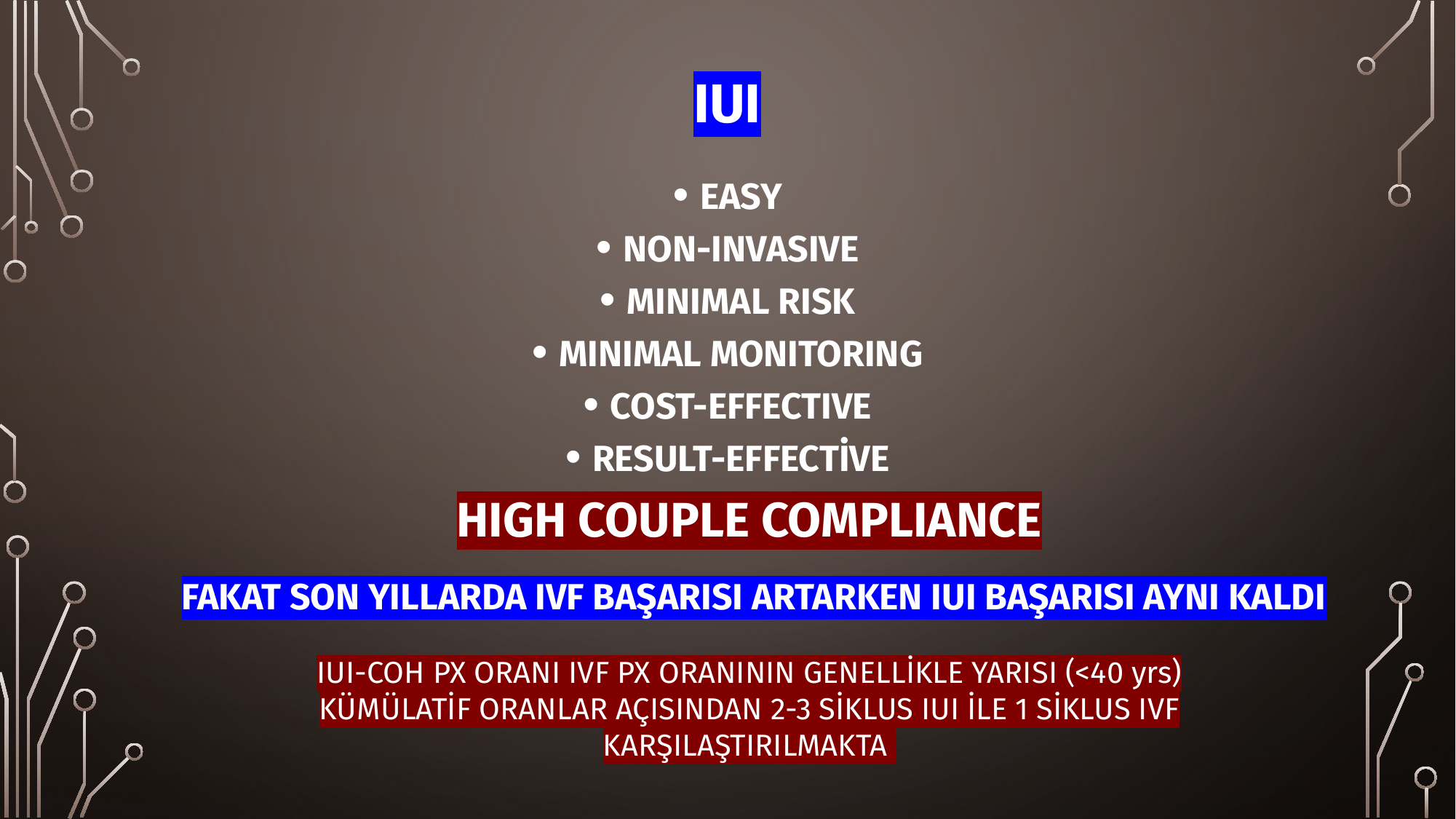

# IUI
EASY
NON-INVASIVE
MINIMAL RISK
MINIMAL MONITORING
COST-EFFECTIVE
RESULT-EFFECTİVE

HIGH COUPLE COMPLIANCE
FAKAT SON YILLARDA IVF BAŞARISI ARTARKEN IUI BAŞARISI AYNI KALDI
IUI-COH PX ORANI IVF PX ORANININ GENELLİKLE YARISI (<40 yrs)
KÜMÜLATİF ORANLAR AÇISINDAN 2-3 SİKLUS IUI İLE 1 SİKLUS IVF KARŞILAŞTIRILMAKTA